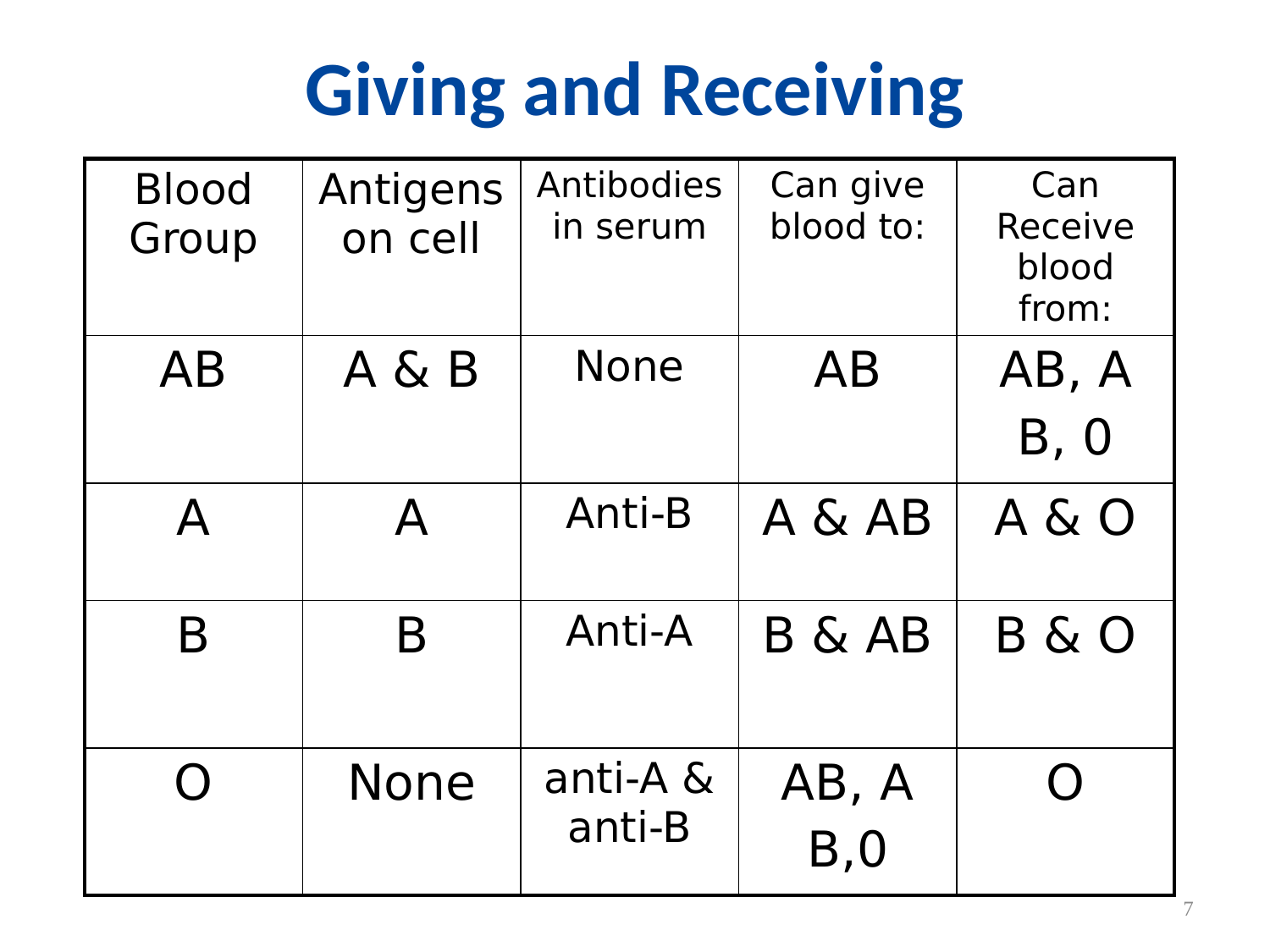

# Giving and Receiving
| Blood Group | Antigens on cell | Antibodies in serum | Can give blood to: | Can Receive blood from: |
| --- | --- | --- | --- | --- |
| AB | A & B | None | AB | AB, A B, 0 |
| A | A | Anti-B | A & AB | A & O |
| B | B | Anti-A | B & AB | B & O |
| O | None | anti-A & anti-B | AB, A B,0 | O |
7